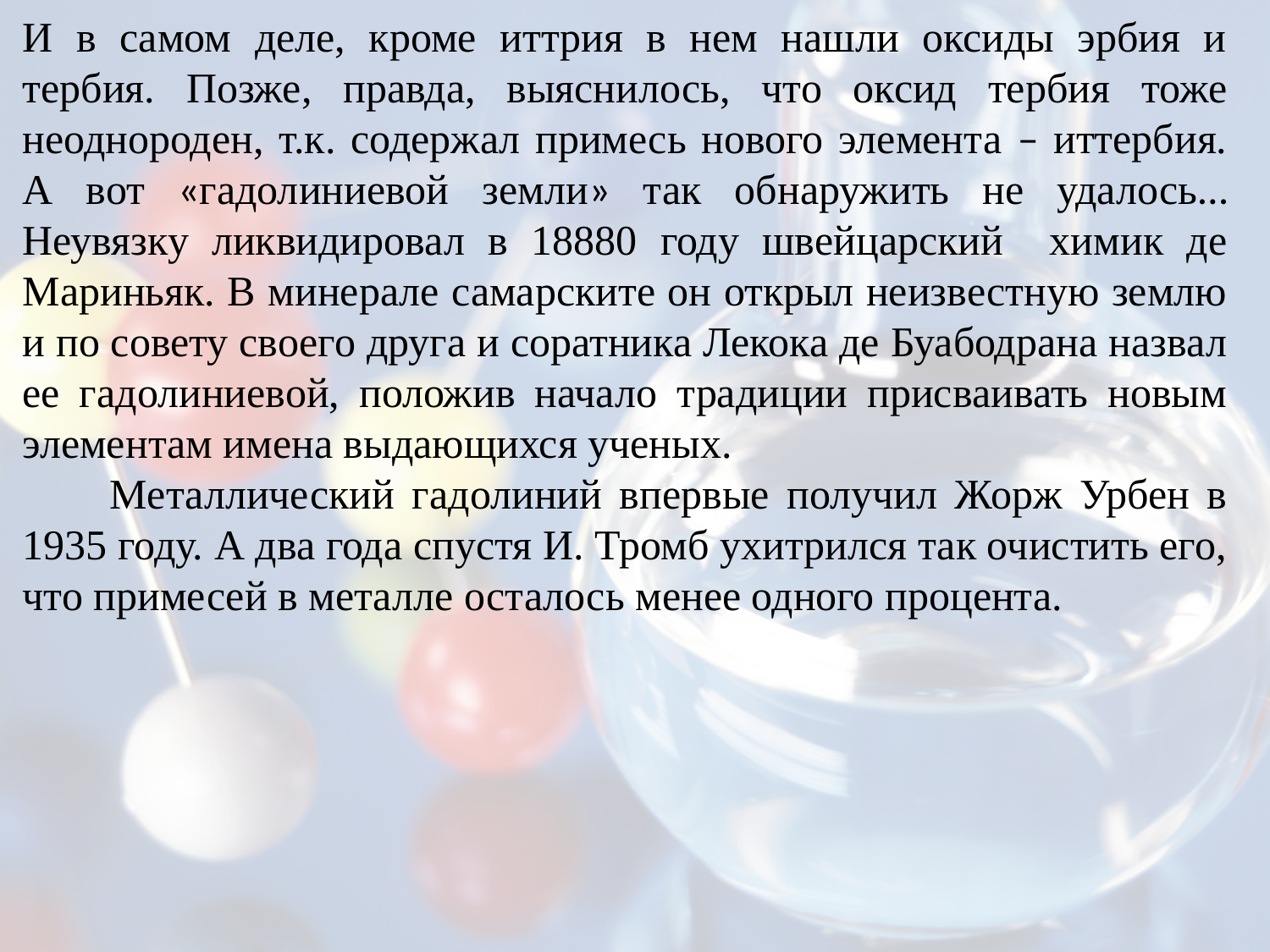

И в самом деле, кроме иттрия в нем нашли оксиды эрбия и тербия. Позже, правда, выяснилось, что оксид тербия тоже неоднороден, т.к. содержал примесь нового элемента – иттербия. А вот «гадолиниевой земли» так обнаружить не удалось… Неувязку ликвидировал в 18880 году швейцарский  химик де Мариньяк. В минерале самарските он открыл неизвестную землю и по совету своего друга и соратника Лекока де Буабодрана назвал ее гадолиниевой, положив начало традиции присваивать новым элементам имена выдающихся ученых.
     Металлический гадолиний впервые получил Жорж Урбен в 1935 году. А два года спустя И. Тромб ухитрился так очистить его, что примесей в металле осталось менее одного процента.